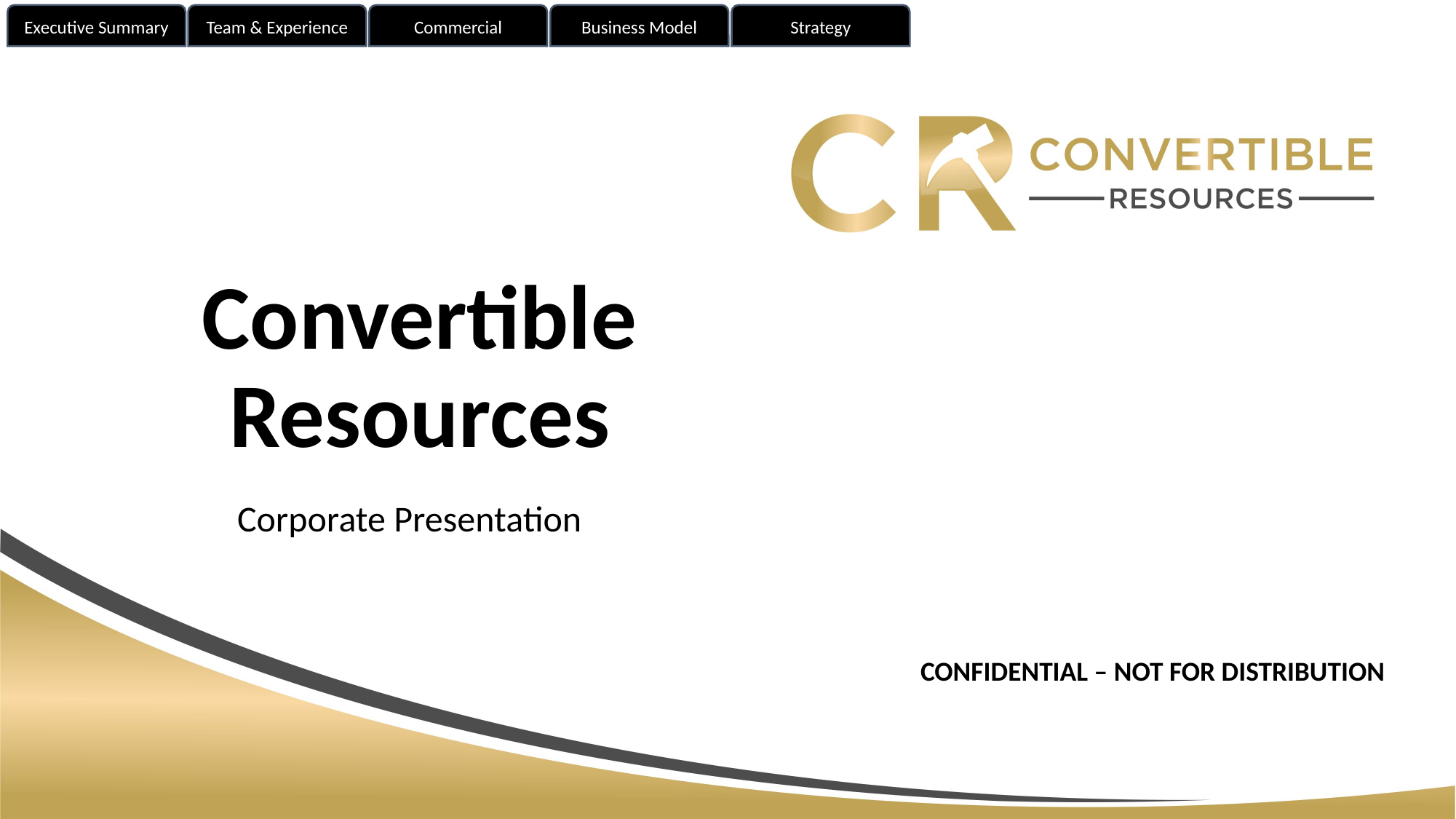

Executive Summary
Team & Experience
Commercial
Business Model
Strategy
# Convertible Resources
Corporate Presentation
CONFIDENTIAL – NOT FOR DISTRIBUTION